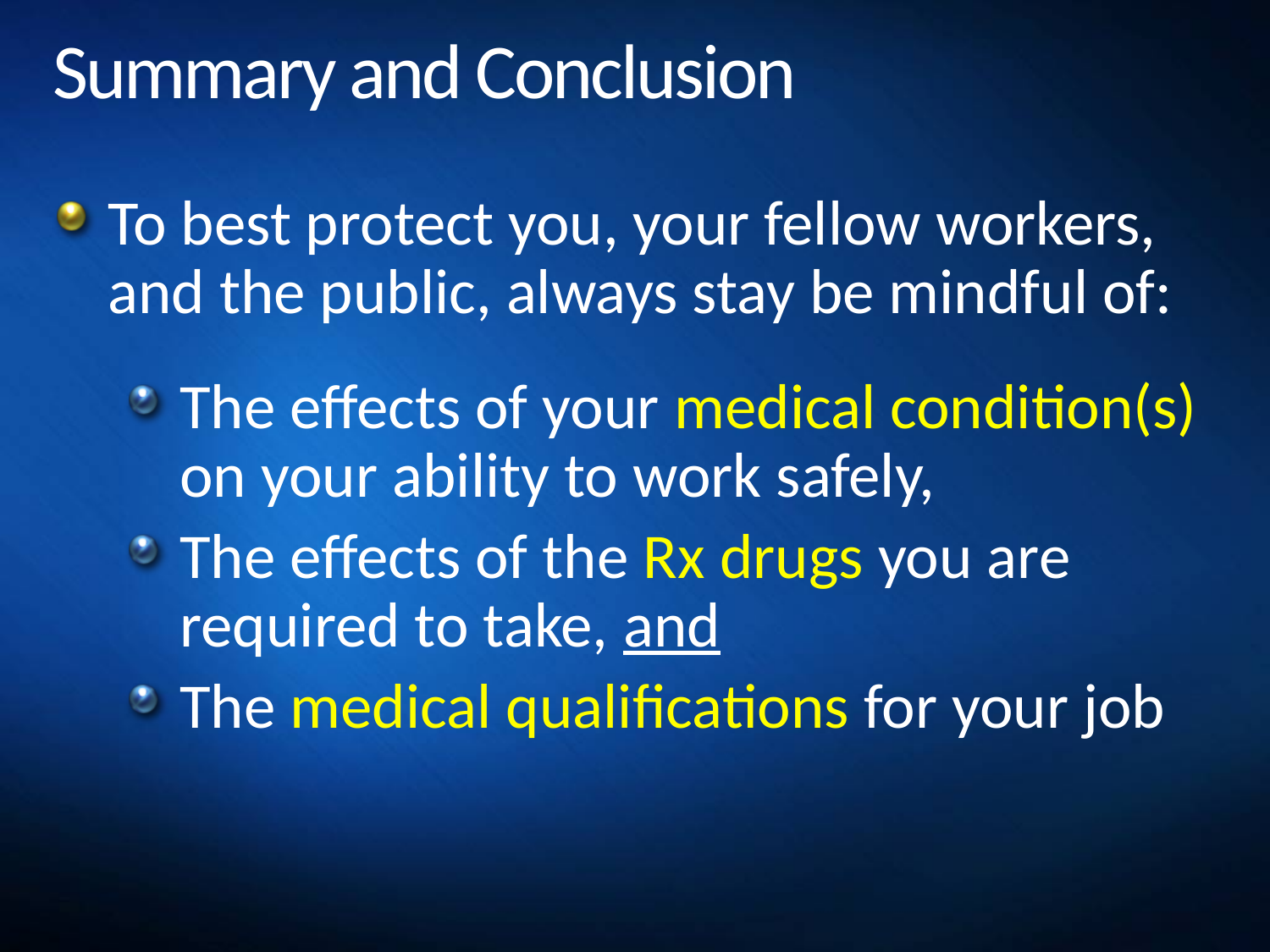

# Summary and Conclusion
To best protect you, your fellow workers, and the public, always stay be mindful of:

The effects of your medical condition(s) on your ability to work safely,
The effects of the Rx drugs you are required to take, and
The medical qualifications for your job